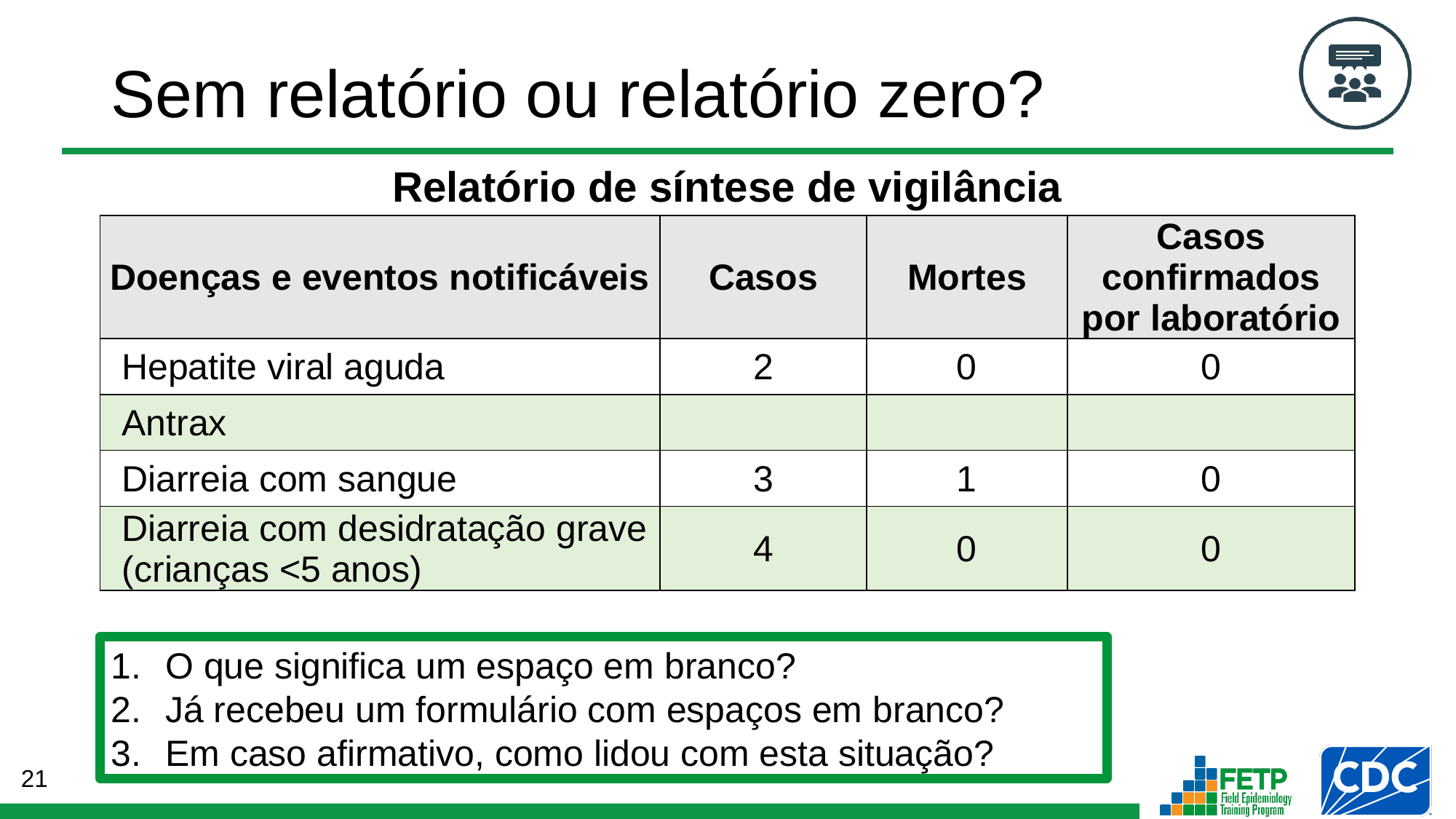

# Sem relatório ou relatório zero?
Relatório de síntese de vigilância
| Doenças e eventos notificáveis | Casos | Mortes | Casos confirmados por laboratório |
| --- | --- | --- | --- |
| Hepatite viral aguda | 2 | 0 | 0 |
| Antrax |  |  |  |
| Diarreia com sangue | 3 | 1 | 0 |
| Diarreia com desidratação grave (crianças <5 anos) | 4 | 0 | 0 |
O que significa um espaço em branco?
Já recebeu um formulário com espaços em branco?
Em caso afirmativo, como lidou com esta situação?